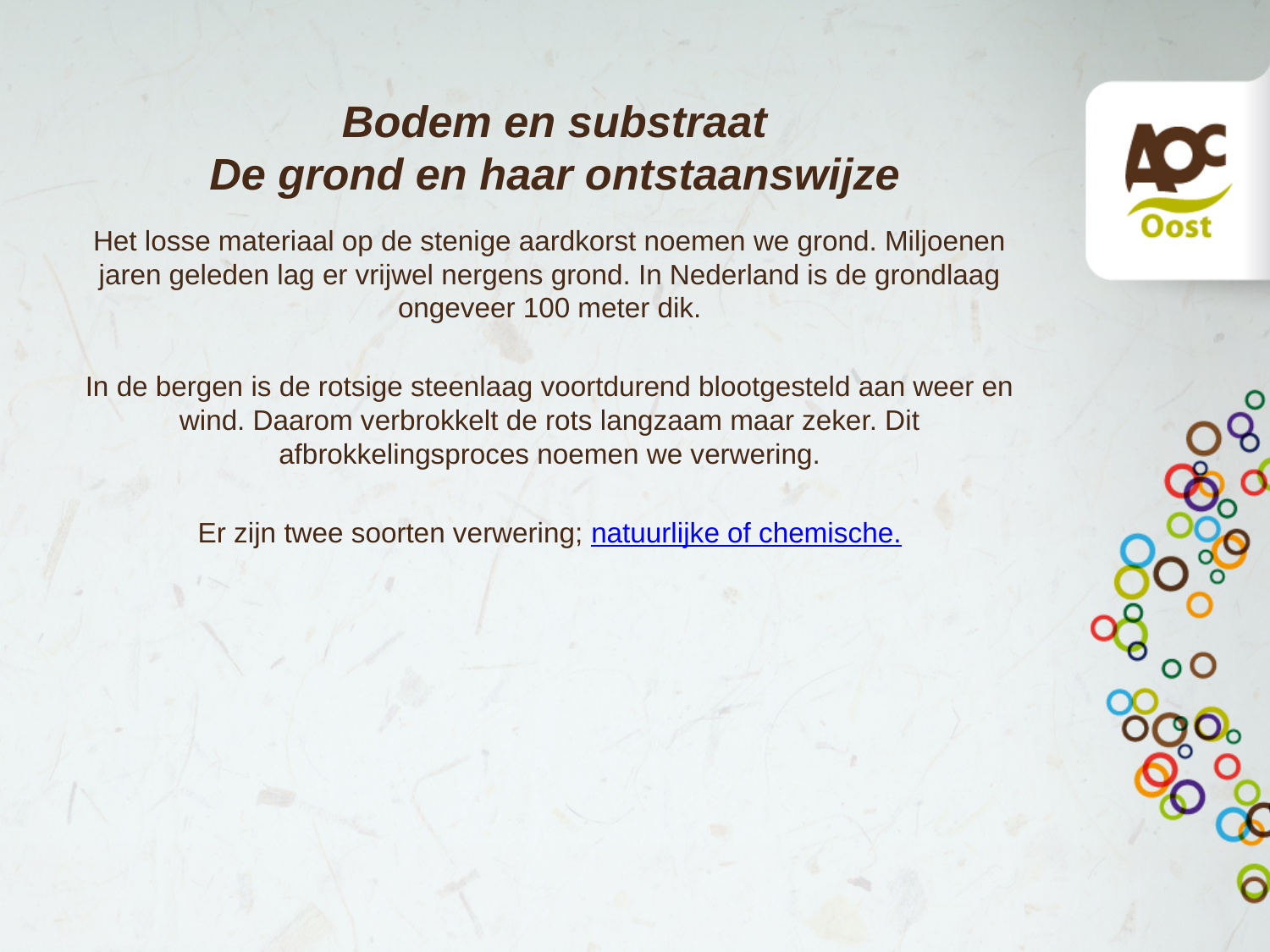

# Bodem en substraat De grond en haar ontstaanswijze
Het losse materiaal op de stenige aardkorst noemen we grond. Miljoenen jaren geleden lag er vrijwel nergens grond. In Nederland is de grondlaag ongeveer 100 meter dik.

In de bergen is de rotsige steenlaag voortdurend blootgesteld aan weer en wind. Daarom verbrokkelt de rots langzaam maar zeker. Dit afbrokkelingsproces noemen we verwering.

Er zijn twee soorten verwering; natuurlijke of chemische.